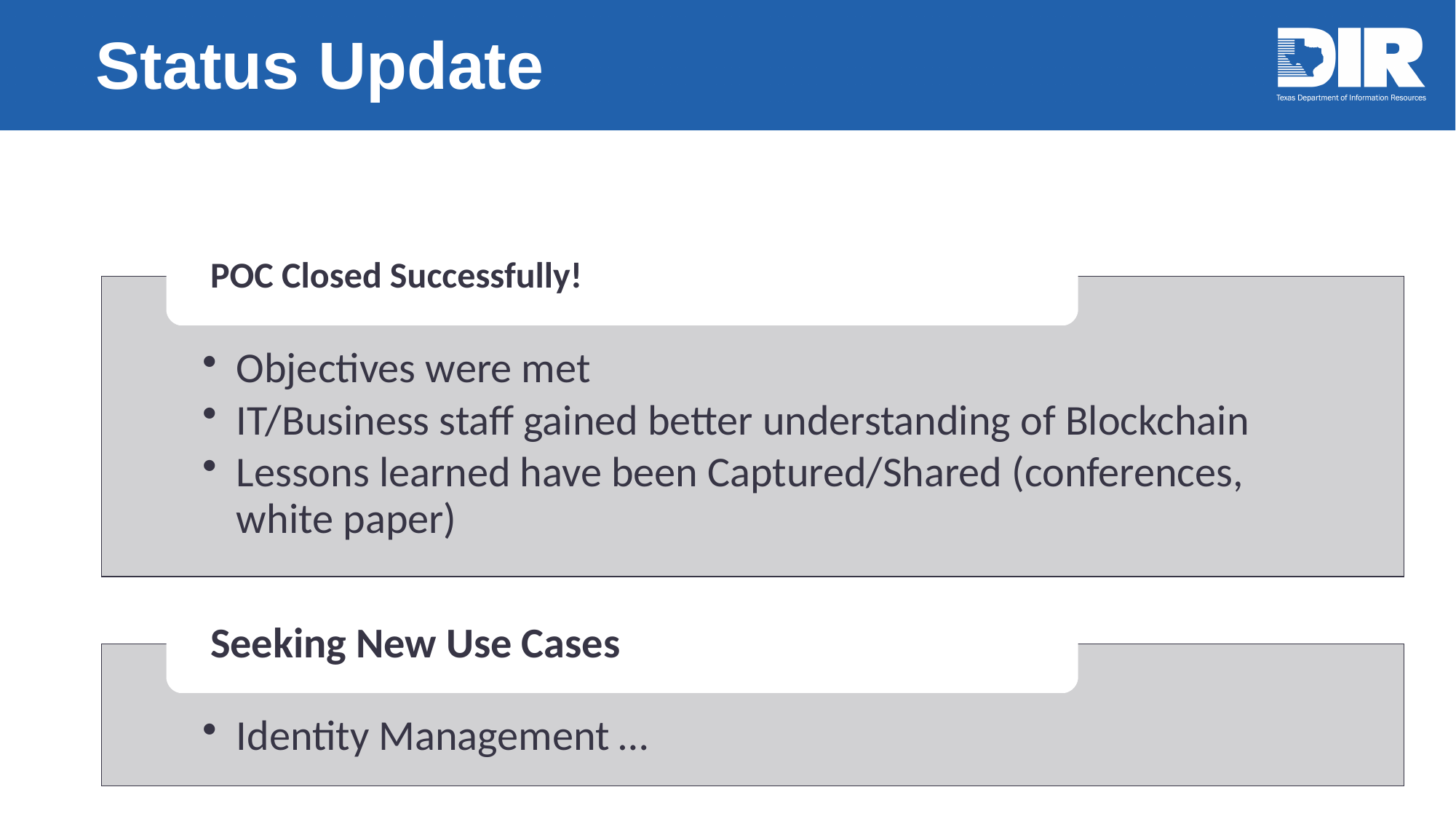

# Status Update
Objectives were met
IT/Business staff gained better understanding of Blockchain
Lessons learned have been Captured/Shared (conferences, white paper)
POC Closed Successfully!
Identity Management …
Seeking New Use Cases